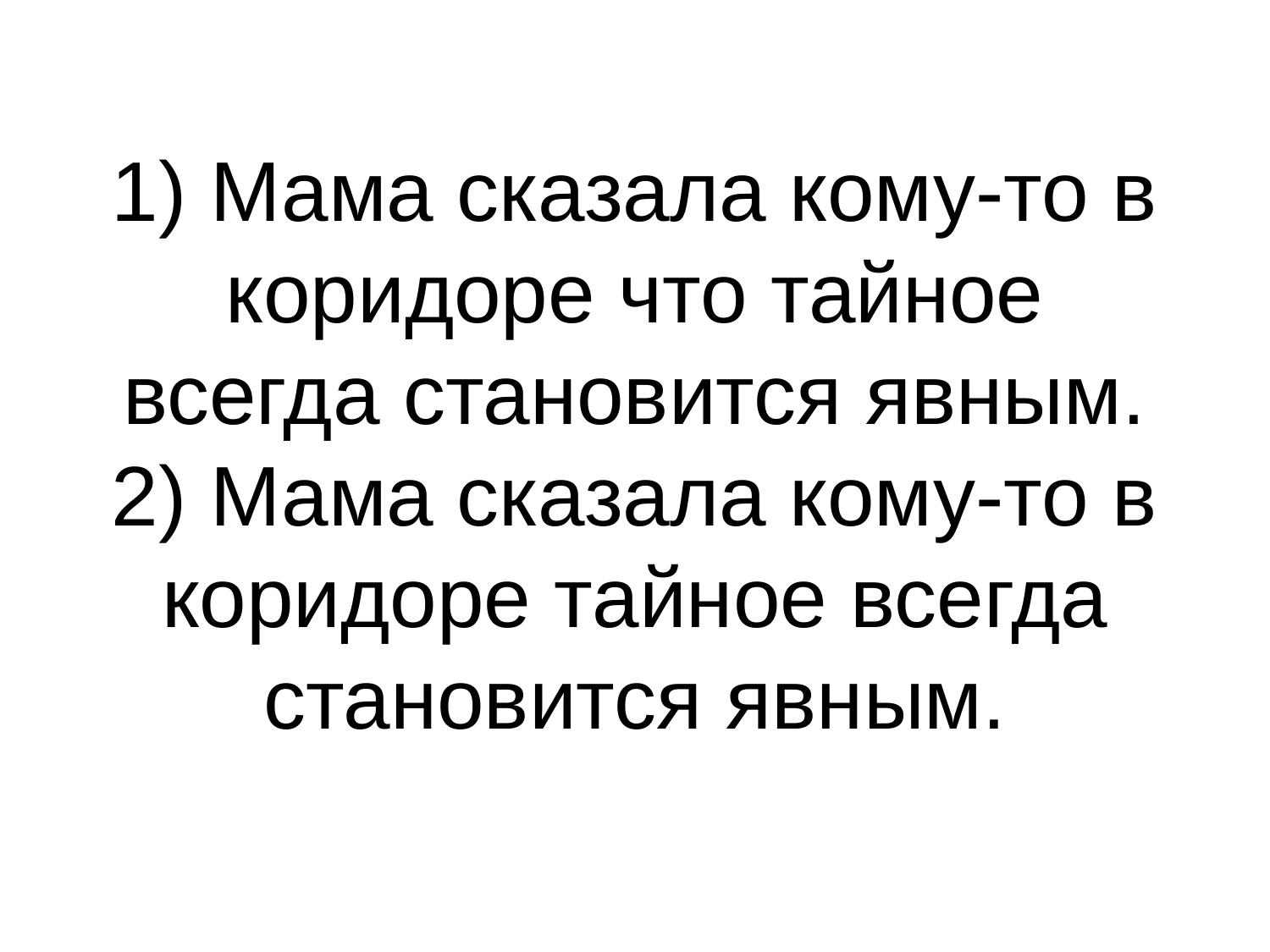

# 1) Мама сказала кому-то в коридоре что тайное всегда становится явным. 2) Мама сказала кому-то в коридоре тайное всегда становится явным.